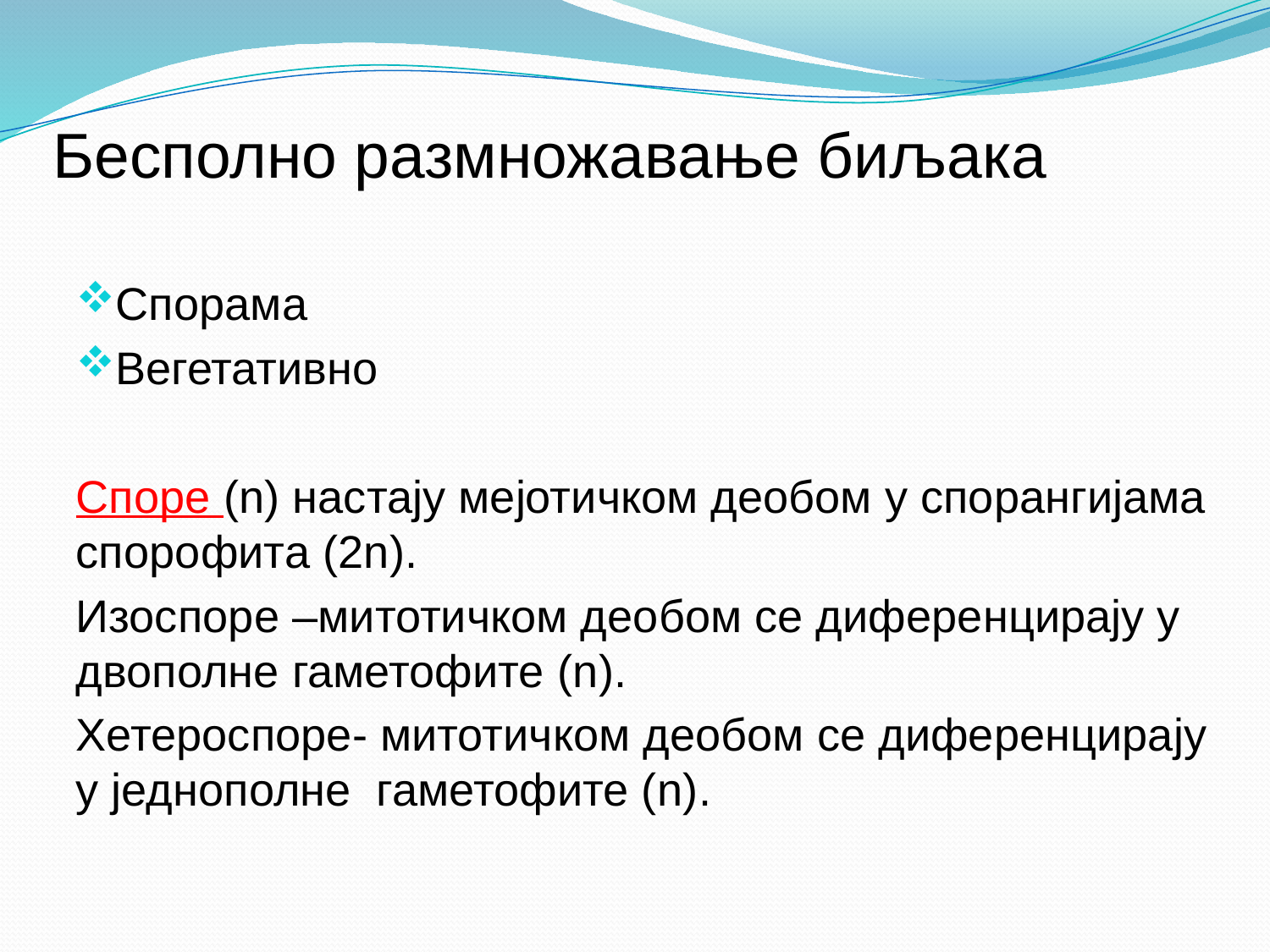

# Бесполно размножавање биљака
Спорама
Вегетативно

Споре (n) настају мејотичком деобом у спорангијама спорофита (2n).
Изоспоре –митотичком деобом се диференцирају у двополне гаметофите (n).
Хетероспоре- митотичком деобом се диференцирају у једнополне  гаметофите (n).